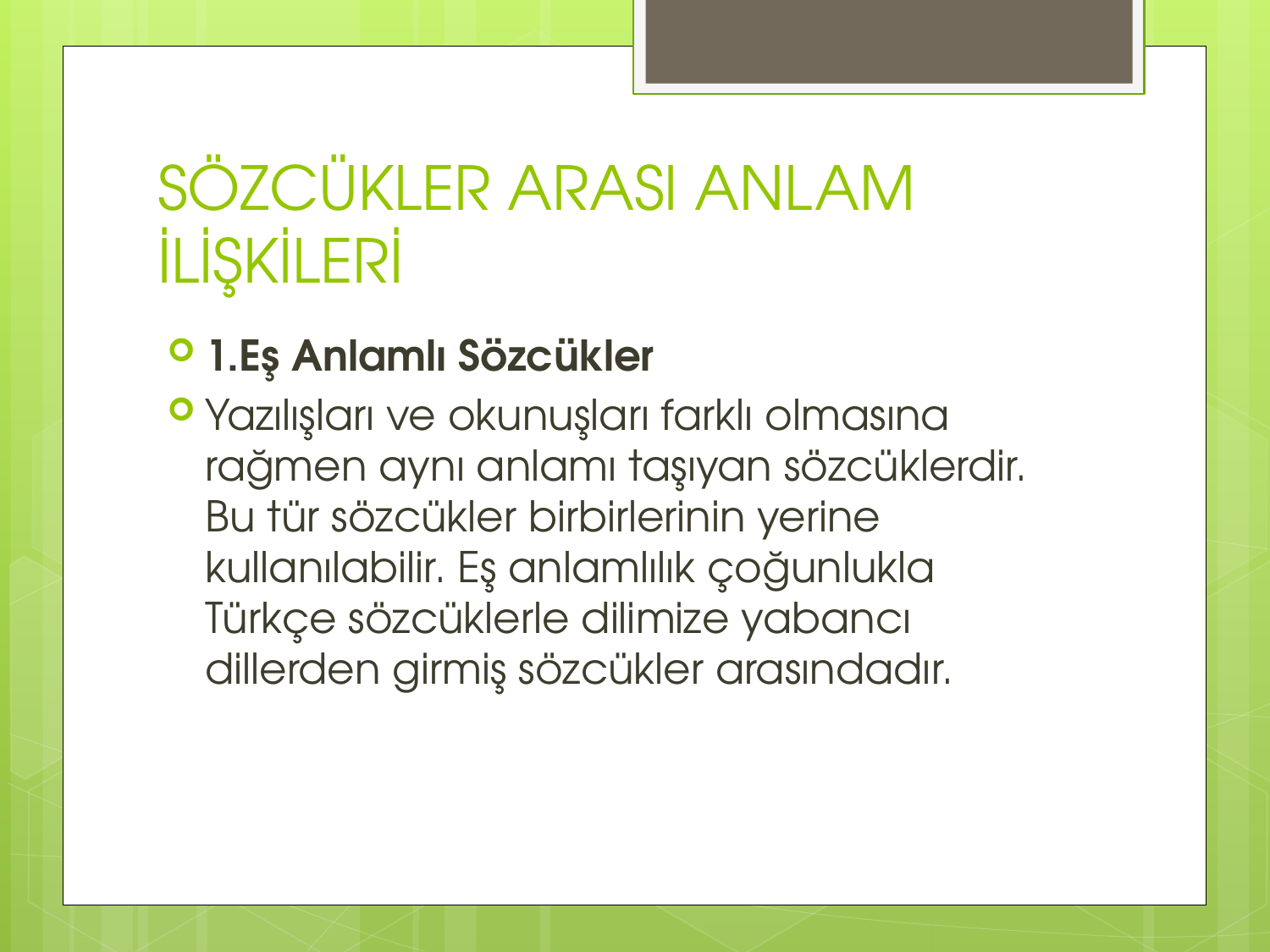

# SÖZCÜKLER ARASI ANLAM İLİŞKİLERİ
1.Eş Anlamlı Sözcükler
Yazılışları ve okunuşları farklı olmasına rağmen aynı anlamı taşıyan sözcüklerdir. Bu tür sözcükler birbirlerinin yerine kullanılabilir. Eş anlamlılık çoğunlukla Türkçe sözcüklerle dilimize yabancı dillerden girmiş sözcükler arasındadır.